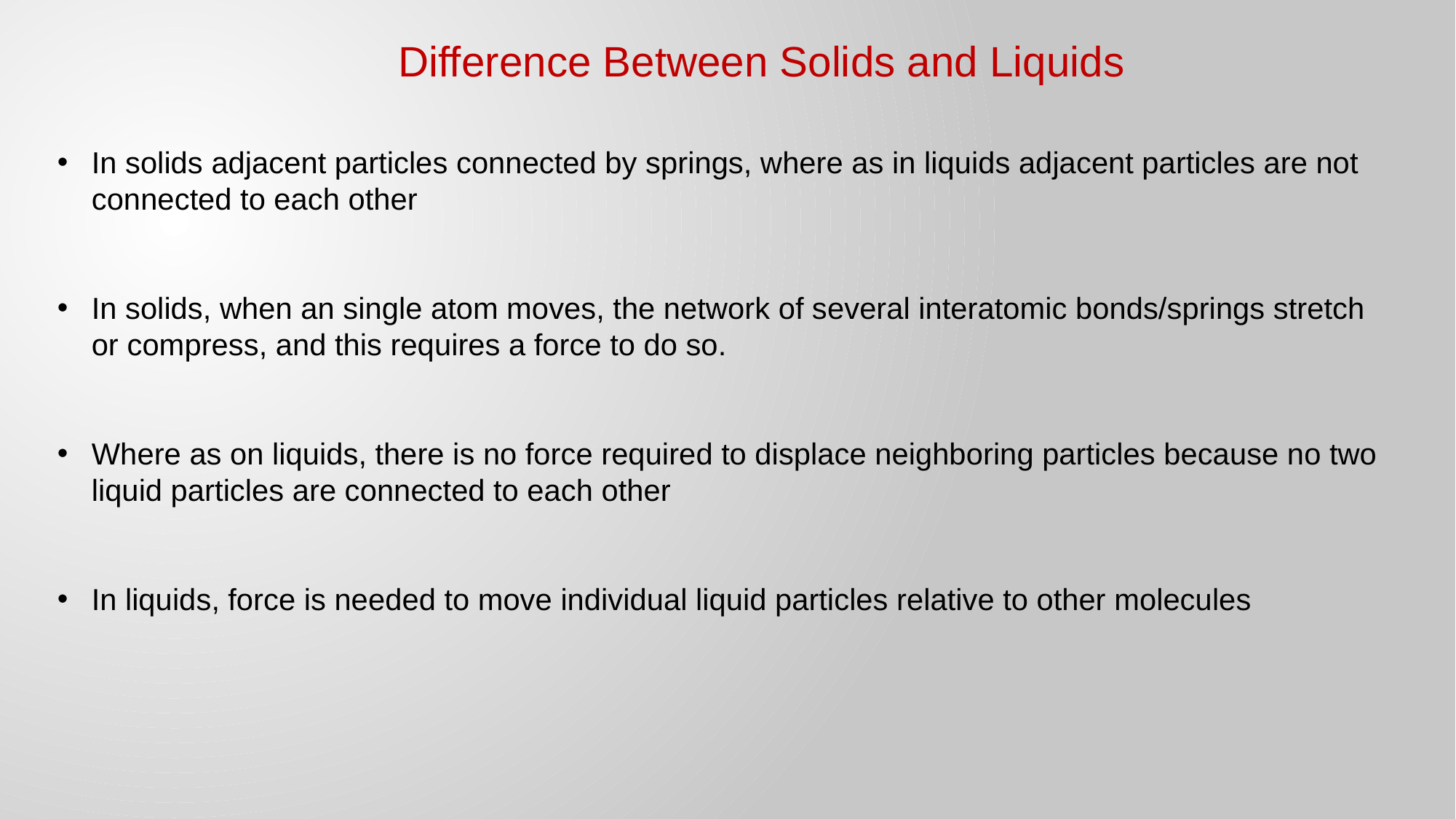

Difference Between Solids and Liquids
In solids adjacent particles connected by springs, where as in liquids adjacent particles are not connected to each other

In solids, when an single atom moves, the network of several interatomic bonds/springs stretch or compress, and this requires a force to do so.

Where as on liquids, there is no force required to displace neighboring particles because no two liquid particles are connected to each other

In liquids, force is needed to move individual liquid particles relative to other molecules